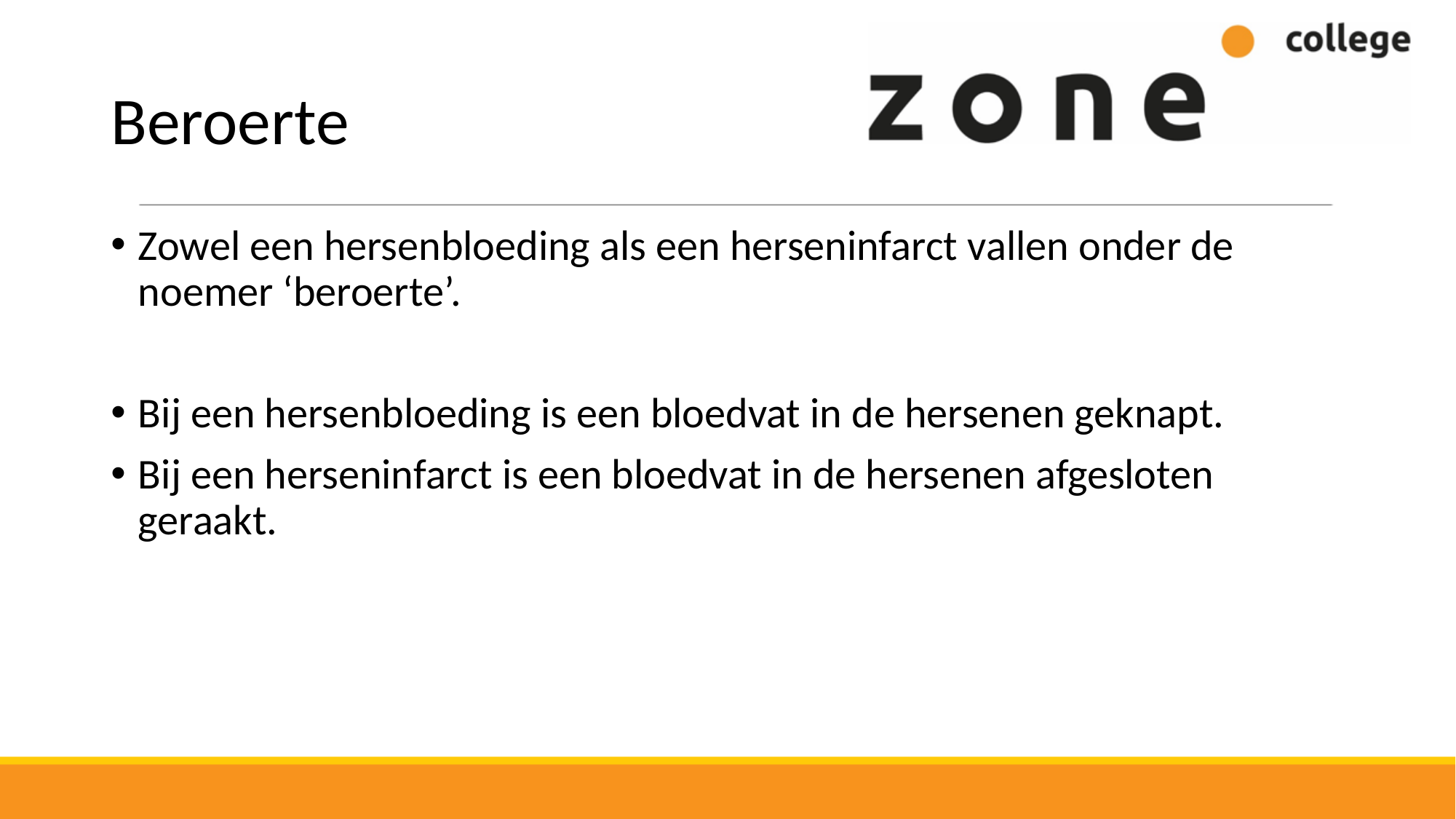

# Beroerte
Zowel een hersenbloeding als een herseninfarct vallen onder de noemer ‘beroerte’.

Bij een hersenbloeding is een bloedvat in de hersenen geknapt.
Bij een herseninfarct is een bloedvat in de hersenen afgesloten geraakt.